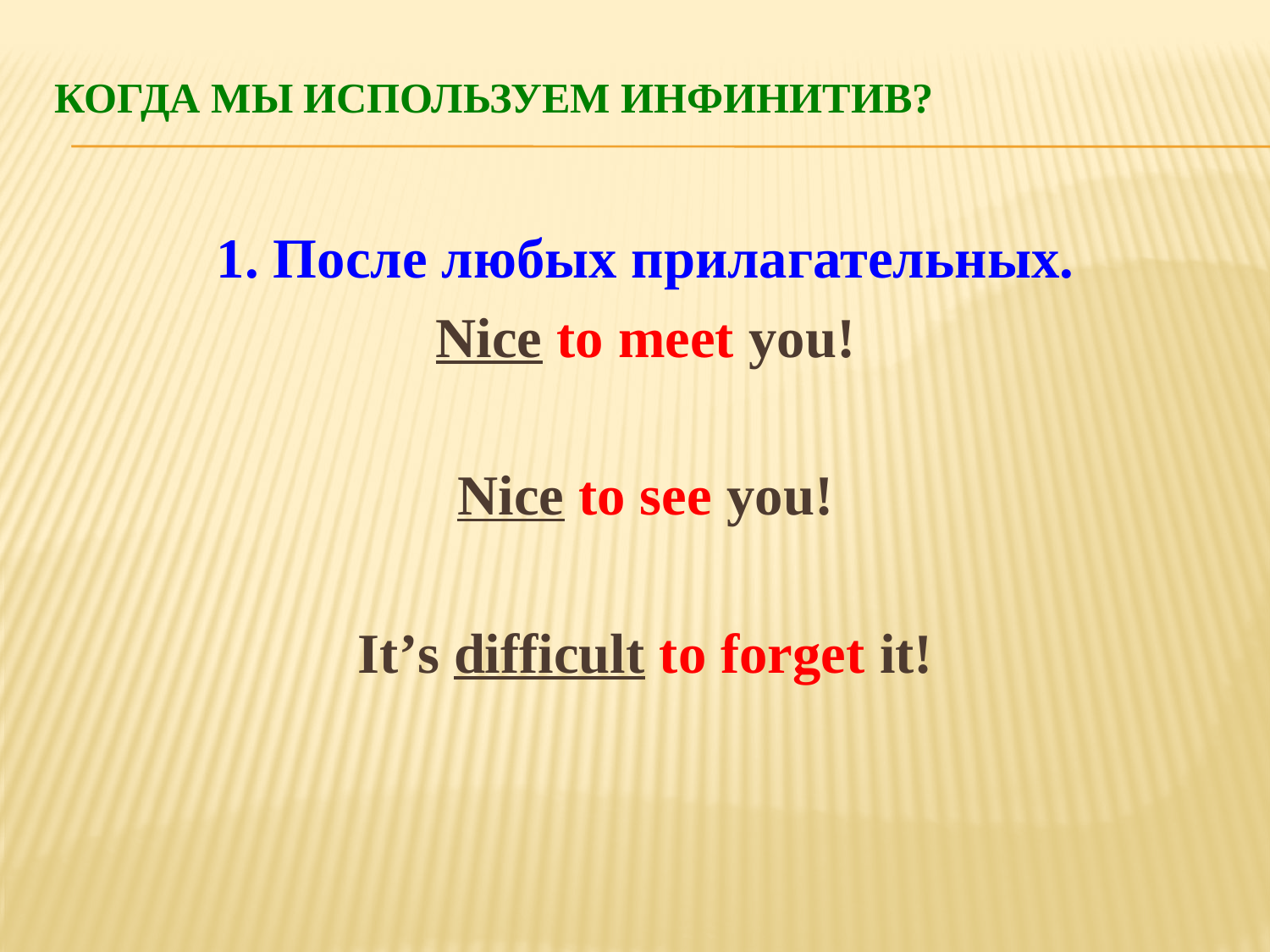

# Когда мы используем инфинитив?
1. После любых прилагательных.
Nice to meet you!

Nice to see you!

It’s difficult to forget it!